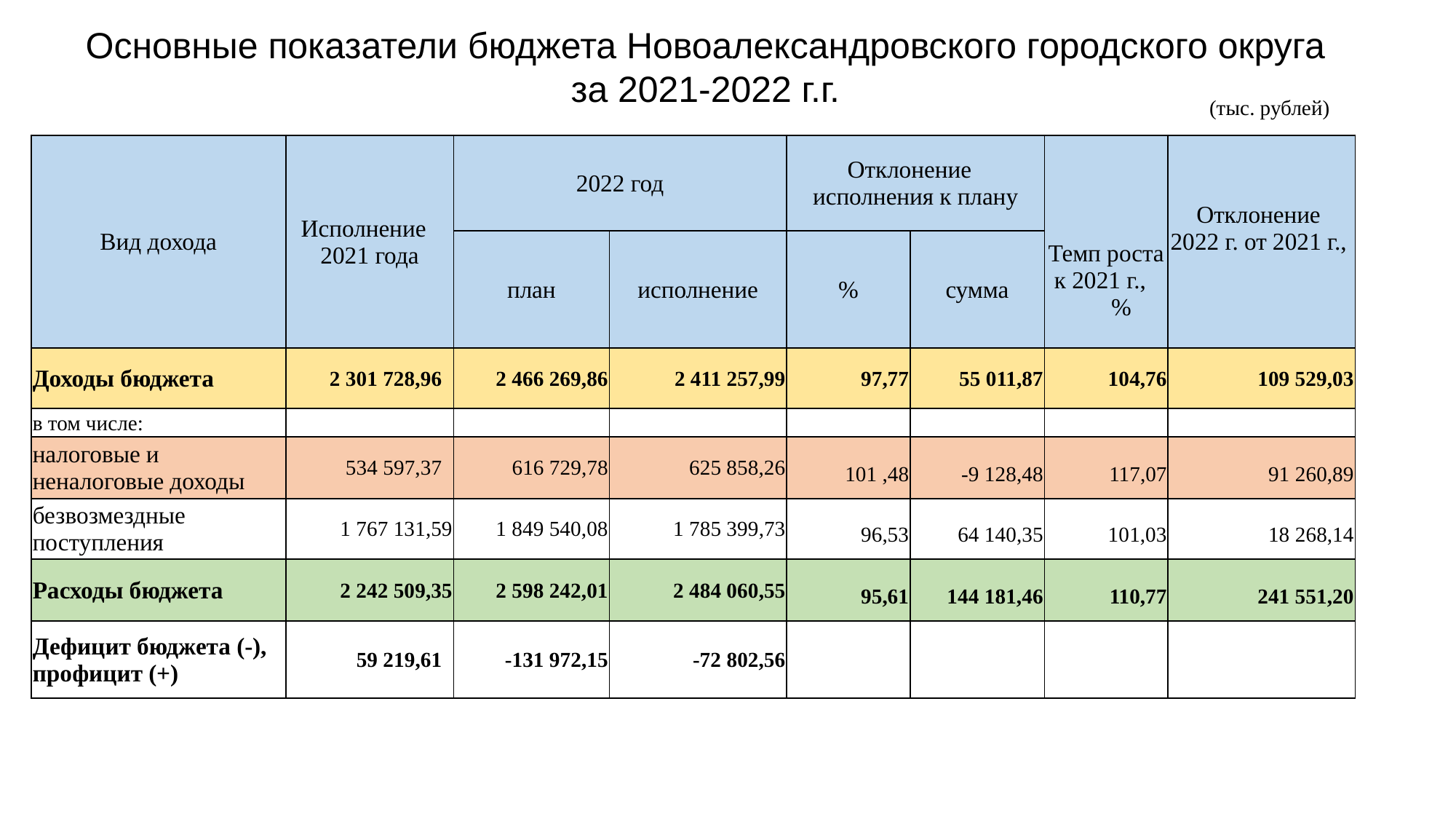

Основные показатели бюджета Новоалександровского городского округа
за 2021-2022 г.г.
(тыс. рублей)
| Вид дохода | Исполнение 2021 года | 2022 год |  | Отклонение исполнения к плану |  | Темп роста к 2021 г., % | Отклонение 2022 г. от 2021 г., |
| --- | --- | --- | --- | --- | --- | --- | --- |
|  |  | план | исполнение | % | сумма |  |  |
| Доходы бюджета | 2 301 728,96 | 2 466 269,86 | 2 411 257,99 | 97,77 | 55 011,87 | 104,76 | 109 529,03 |
| в том числе: |  |  |  |  |  |  |  |
| налоговые и неналоговые доходы | 534 597,37 | 616 729,78 | 625 858,26 | 101 ,48 | -9 128,48 | 117,07 | 91 260,89 |
| безвозмездные поступления | 1 767 131,59 | 1 849 540,08 | 1 785 399,73 | 96,53 | 64 140,35 | 101,03 | 18 268,14 |
| Расходы бюджета | 2 242 509,35 | 2 598 242,01 | 2 484 060,55 | 95,61 | 144 181,46 | 110,77 | 241 551,20 |
| Дефицит бюджета (-), профицит (+) | 59 219,61 | -131 972,15 | -72 802,56 |  |  |  |  |